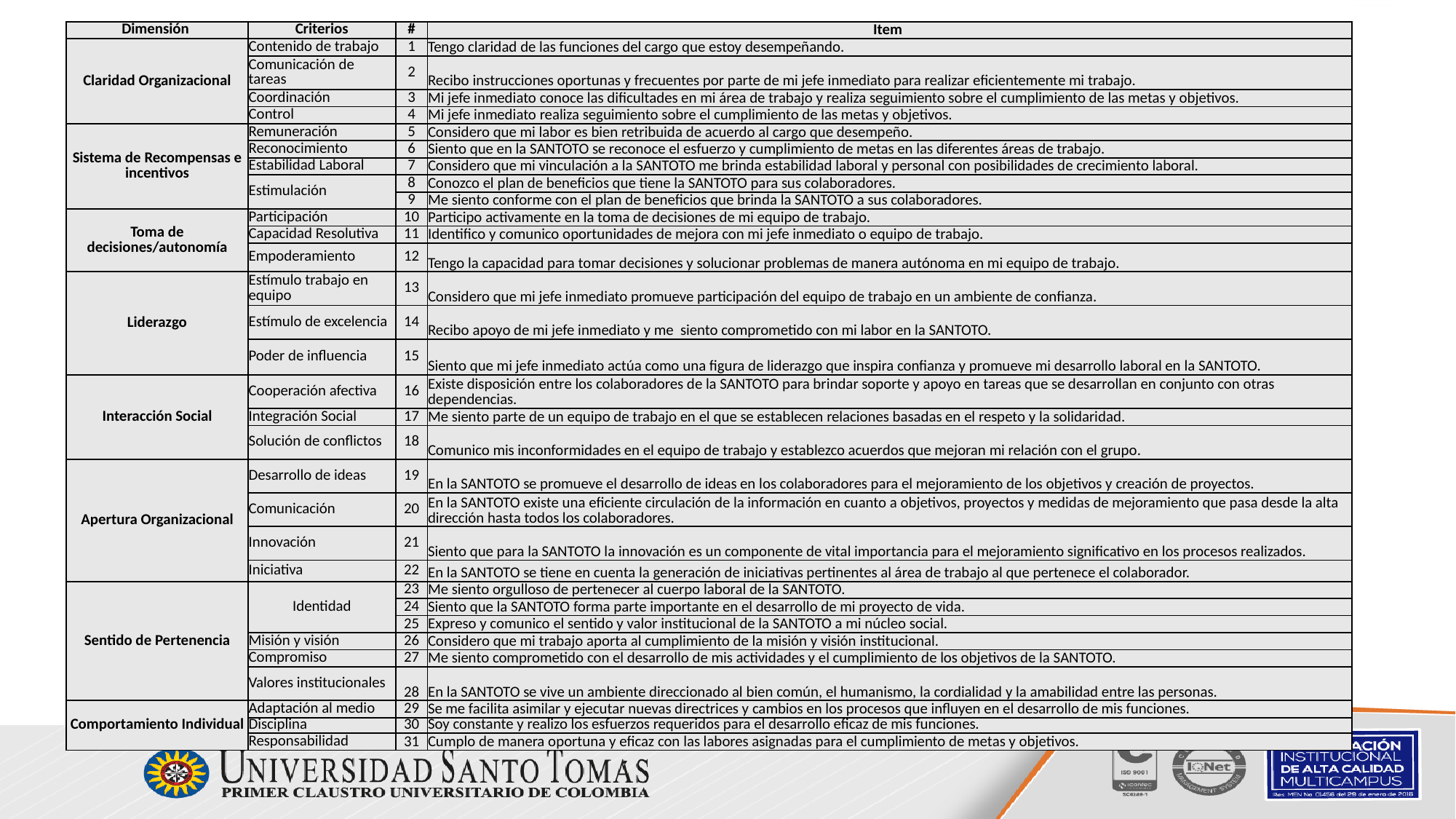

| Dimensión | Criterios | # | Item |
| --- | --- | --- | --- |
| Claridad Organizacional | Contenido de trabajo | 1 | Tengo claridad de las funciones del cargo que estoy desempeñando. |
|  | Comunicación de tareas | 2 | Recibo instrucciones oportunas y frecuentes por parte de mi jefe inmediato para realizar eficientemente mi trabajo. |
|  | Coordinación | 3 | Mi jefe inmediato conoce las dificultades en mi área de trabajo y realiza seguimiento sobre el cumplimiento de las metas y objetivos. |
|  | Control | 4 | Mi jefe inmediato realiza seguimiento sobre el cumplimiento de las metas y objetivos. |
| Sistema de Recompensas e incentivos | Remuneración | 5 | Considero que mi labor es bien retribuida de acuerdo al cargo que desempeño. |
|  | Reconocimiento | 6 | Siento que en la SANTOTO se reconoce el esfuerzo y cumplimiento de metas en las diferentes áreas de trabajo. |
|  | Estabilidad Laboral | 7 | Considero que mi vinculación a la SANTOTO me brinda estabilidad laboral y personal con posibilidades de crecimiento laboral. |
|  | Estimulación | 8 | Conozco el plan de beneficios que tiene la SANTOTO para sus colaboradores. |
|  |  | 9 | Me siento conforme con el plan de beneficios que brinda la SANTOTO a sus colaboradores. |
| Toma de decisiones/autonomía | Participación | 10 | Participo activamente en la toma de decisiones de mi equipo de trabajo. |
|  | Capacidad Resolutiva | 11 | Identifico y comunico oportunidades de mejora con mi jefe inmediato o equipo de trabajo. |
|  | Empoderamiento | 12 | Tengo la capacidad para tomar decisiones y solucionar problemas de manera autónoma en mi equipo de trabajo. |
| Liderazgo | Estímulo trabajo en equipo | 13 | Considero que mi jefe inmediato promueve participación del equipo de trabajo en un ambiente de confianza. |
|  | Estímulo de excelencia | 14 | Recibo apoyo de mi jefe inmediato y me siento comprometido con mi labor en la SANTOTO. |
|  | Poder de influencia | 15 | Siento que mi jefe inmediato actúa como una figura de liderazgo que inspira confianza y promueve mi desarrollo laboral en la SANTOTO. |
| Interacción Social | Cooperación afectiva | 16 | Existe disposición entre los colaboradores de la SANTOTO para brindar soporte y apoyo en tareas que se desarrollan en conjunto con otras dependencias. |
|  | Integración Social | 17 | Me siento parte de un equipo de trabajo en el que se establecen relaciones basadas en el respeto y la solidaridad. |
|  | Solución de conflictos | 18 | Comunico mis inconformidades en el equipo de trabajo y establezco acuerdos que mejoran mi relación con el grupo. |
| Apertura Organizacional | Desarrollo de ideas | 19 | En la SANTOTO se promueve el desarrollo de ideas en los colaboradores para el mejoramiento de los objetivos y creación de proyectos. |
|  | Comunicación | 20 | En la SANTOTO existe una eficiente circulación de la información en cuanto a objetivos, proyectos y medidas de mejoramiento que pasa desde la alta dirección hasta todos los colaboradores. |
|  | Innovación | 21 | Siento que para la SANTOTO la innovación es un componente de vital importancia para el mejoramiento significativo en los procesos realizados. |
|  | Iniciativa | 22 | En la SANTOTO se tiene en cuenta la generación de iniciativas pertinentes al área de trabajo al que pertenece el colaborador. |
| Sentido de Pertenencia | Identidad | 23 | Me siento orgulloso de pertenecer al cuerpo laboral de la SANTOTO. |
|  |  | 24 | Siento que la SANTOTO forma parte importante en el desarrollo de mi proyecto de vida. |
|  |  | 25 | Expreso y comunico el sentido y valor institucional de la SANTOTO a mi núcleo social. |
|  | Misión y visión | 26 | Considero que mi trabajo aporta al cumplimiento de la misión y visión institucional. |
|  | Compromiso | 27 | Me siento comprometido con el desarrollo de mis actividades y el cumplimiento de los objetivos de la SANTOTO. |
|  | Valores institucionales | 28 | En la SANTOTO se vive un ambiente direccionado al bien común, el humanismo, la cordialidad y la amabilidad entre las personas. |
| Comportamiento Individual | Adaptación al medio | 29 | Se me facilita asimilar y ejecutar nuevas directrices y cambios en los procesos que influyen en el desarrollo de mis funciones. |
|  | Disciplina | 30 | Soy constante y realizo los esfuerzos requeridos para el desarrollo eficaz de mis funciones. |
|  | Responsabilidad | 31 | Cumplo de manera oportuna y eficaz con las labores asignadas para el cumplimiento de metas y objetivos. |